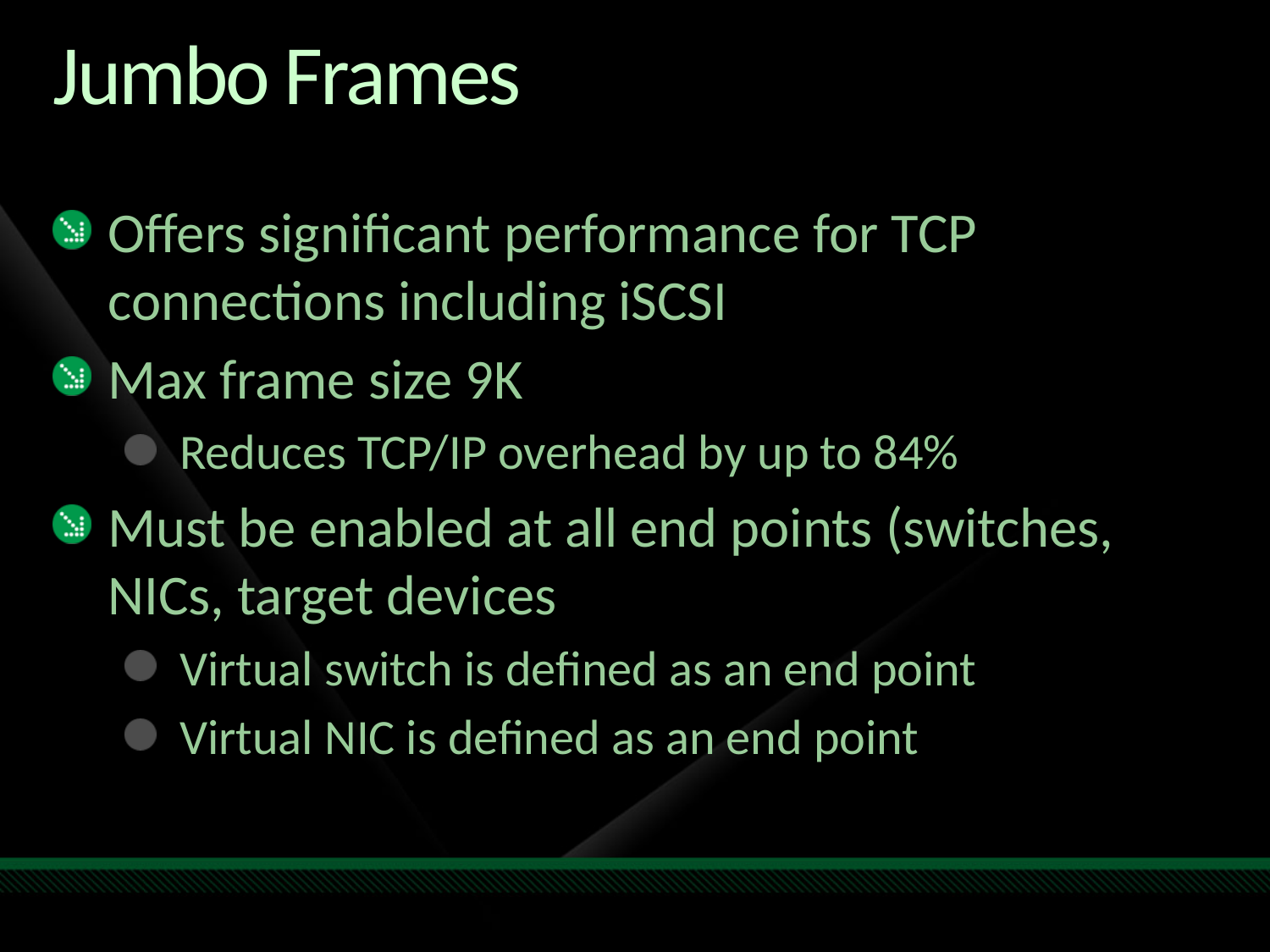

# Jumbo Frames

Offers significant performance for TCP connections including iSCSI
Max frame size 9K
Reduces TCP/IP overhead by up to 84%
Must be enabled at all end points (switches, NICs, target devices
Virtual switch is defined as an end point
Virtual NIC is defined as an end point